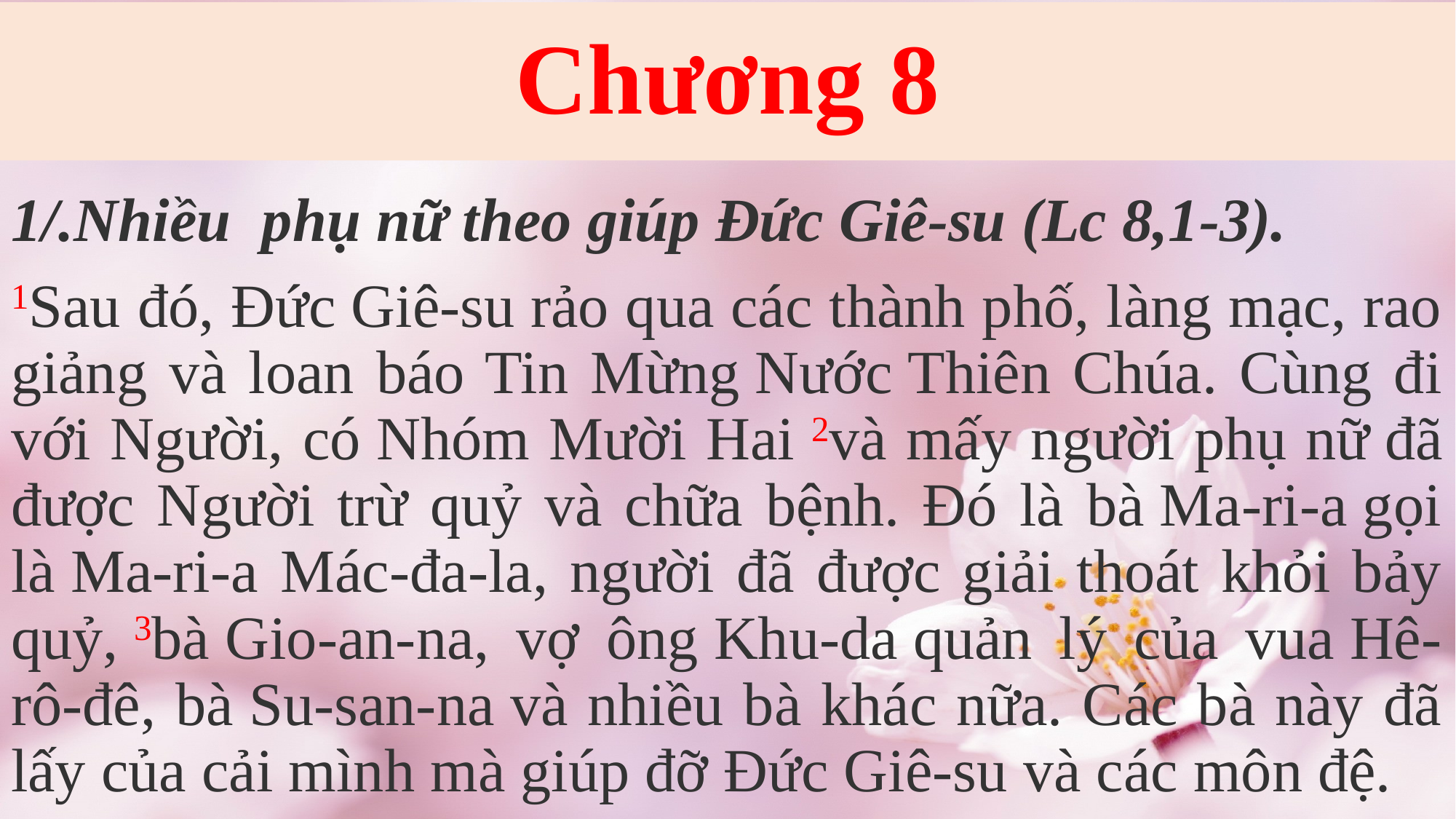

# Chương 8
1/.Nhiều  phụ nữ theo giúp Đức Giê-su (Lc 8,1-3).
1Sau đó, Đức Giê-su rảo qua các thành phố, làng mạc, rao giảng và loan báo Tin Mừng Nước Thiên Chúa. Cùng đi với Người, có Nhóm Mười Hai 2và mấy người phụ nữ đã được Người trừ quỷ và chữa bệnh. Đó là bà Ma-ri-a gọi là Ma-ri-a Mác-đa-la, người đã được giải thoát khỏi bảy quỷ, 3bà Gio-an-na, vợ ông Khu-da quản lý của vua Hê-rô-đê, bà Su-san-na và nhiều bà khác nữa. Các bà này đã lấy của cải mình mà giúp đỡ Đức Giê-su và các môn đệ.